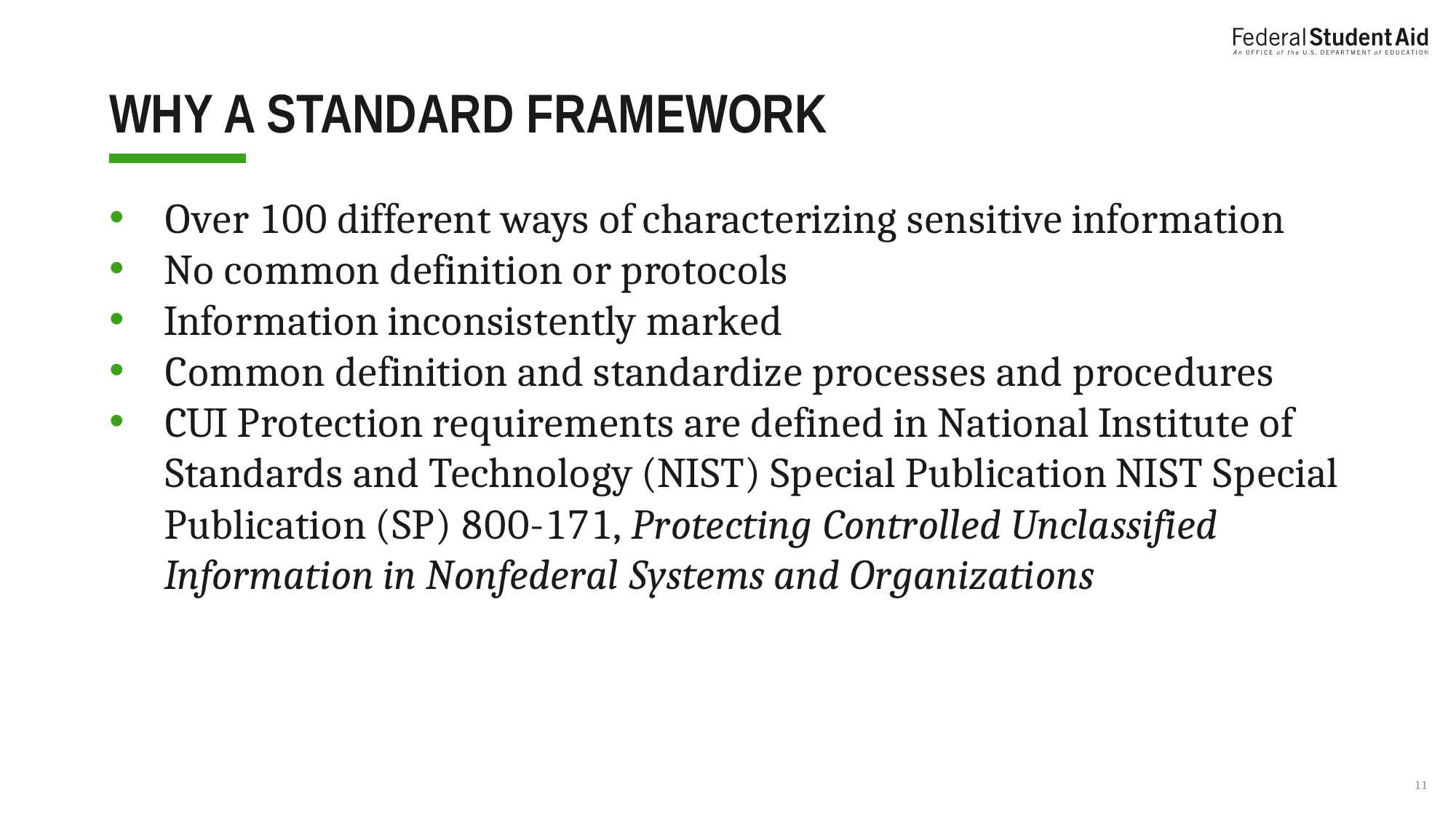

# Why a standard framework
Over 100 different ways of characterizing sensitive information
No common definition or protocols
Information inconsistently marked
Common definition and standardize processes and procedures
CUI Protection requirements are defined in National Institute of  Standards and Technology (NIST) Special Publication NIST Special  Publication (SP) 800-171, Protecting Controlled Unclassified  Information in Nonfederal Systems and Organizations

11